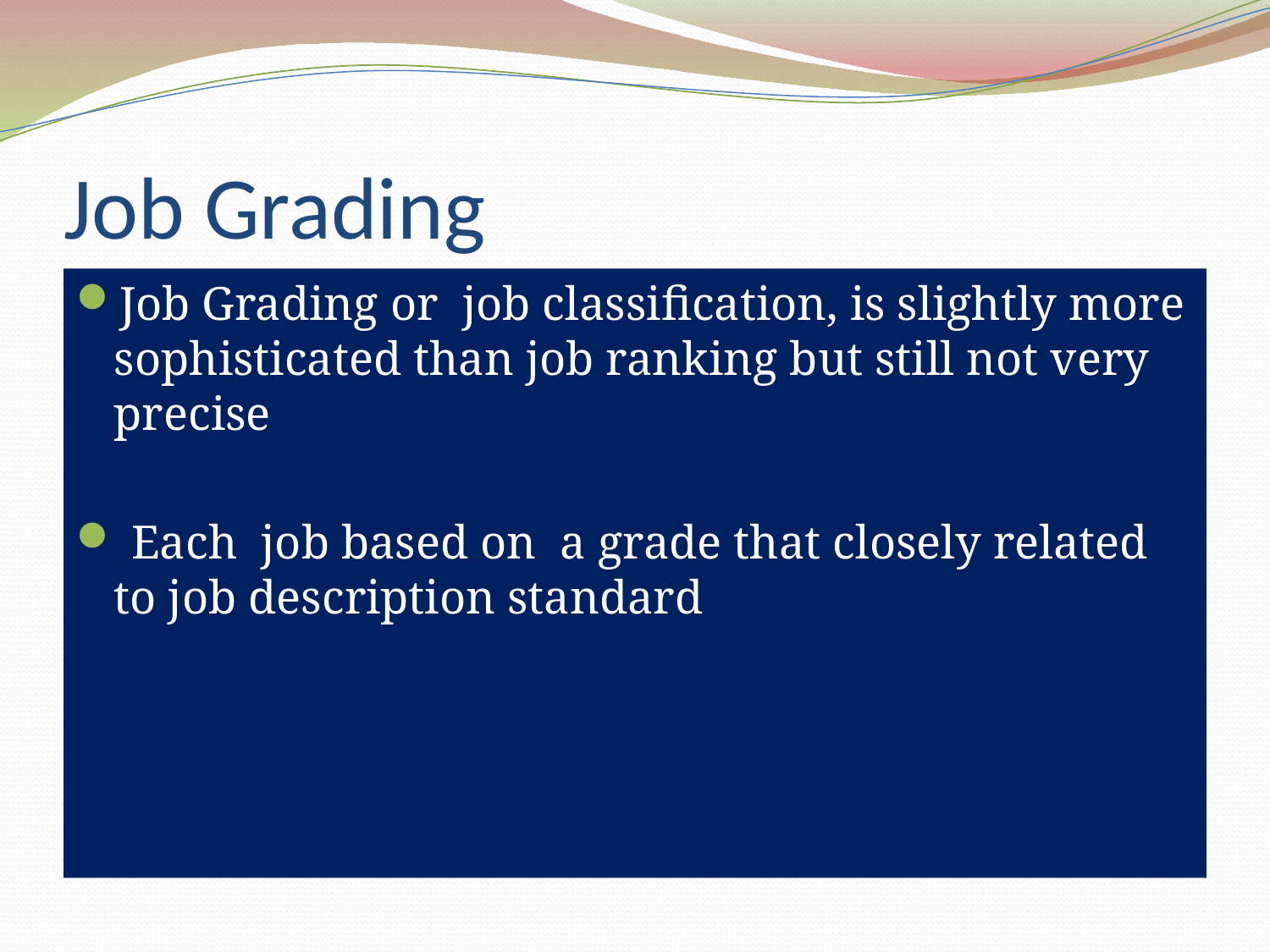

# Job Grading
Job Grading or  job classification, is slightly more sophisticated than job ranking but still not very precise

 Each  job based on  a grade that closely related to job description standard